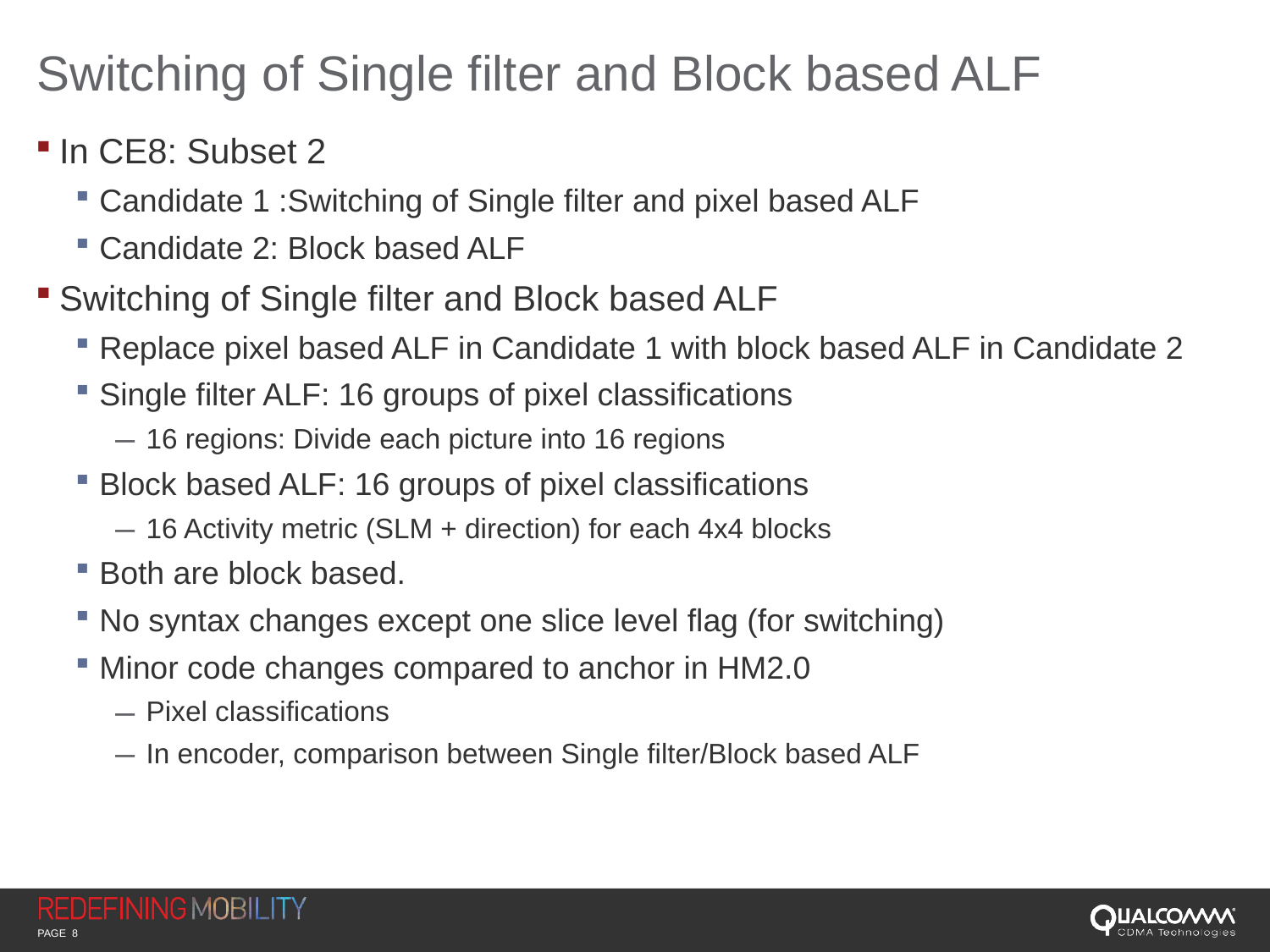

# Switching of Single filter and Block based ALF
In CE8: Subset 2
Candidate 1 :Switching of Single filter and pixel based ALF
Candidate 2: Block based ALF
Switching of Single filter and Block based ALF
Replace pixel based ALF in Candidate 1 with block based ALF in Candidate 2
Single filter ALF: 16 groups of pixel classifications
16 regions: Divide each picture into 16 regions
Block based ALF: 16 groups of pixel classifications
16 Activity metric (SLM + direction) for each 4x4 blocks
Both are block based.
No syntax changes except one slice level flag (for switching)
Minor code changes compared to anchor in HM2.0
Pixel classifications
In encoder, comparison between Single filter/Block based ALF